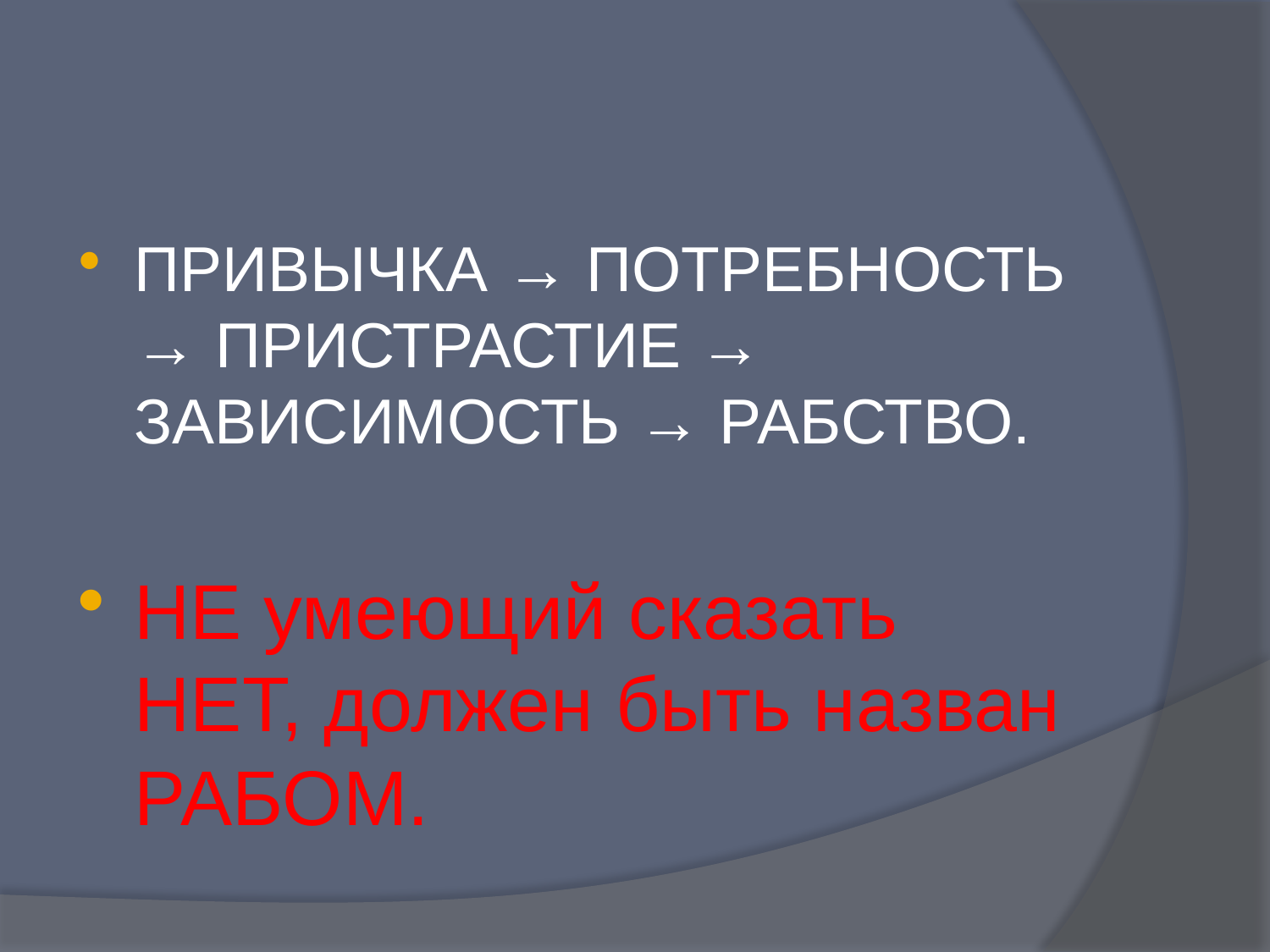

ПРИВЫЧКА → ПОТРЕБНОСТЬ → ПРИСТРАСТИЕ → ЗАВИСИМОСТЬ → РАБСТВО.

НЕ умеющий сказать НЕТ, должен быть назван РАБОМ.